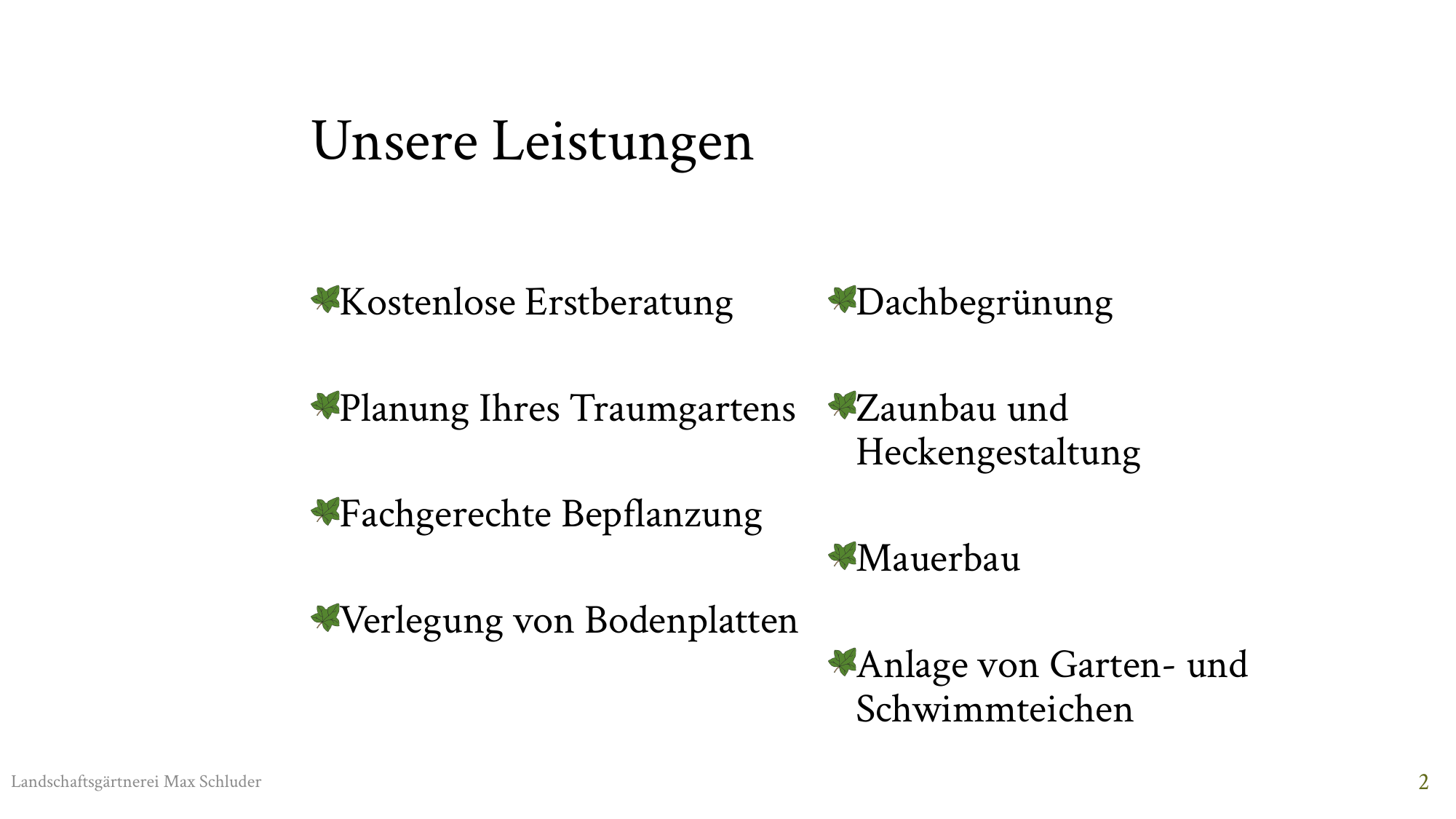

# Unsere Leistungen
Kostenlose Erstberatung
Planung Ihres Traumgartens
Fachgerechte Bepflanzung
Verlegung von Bodenplatten
Dachbegrünung
Zaunbau und Heckengestaltung
Mauerbau
Anlage von Garten- und Schwimmteichen
Landschaftsgärtnerei Max Schluder
2